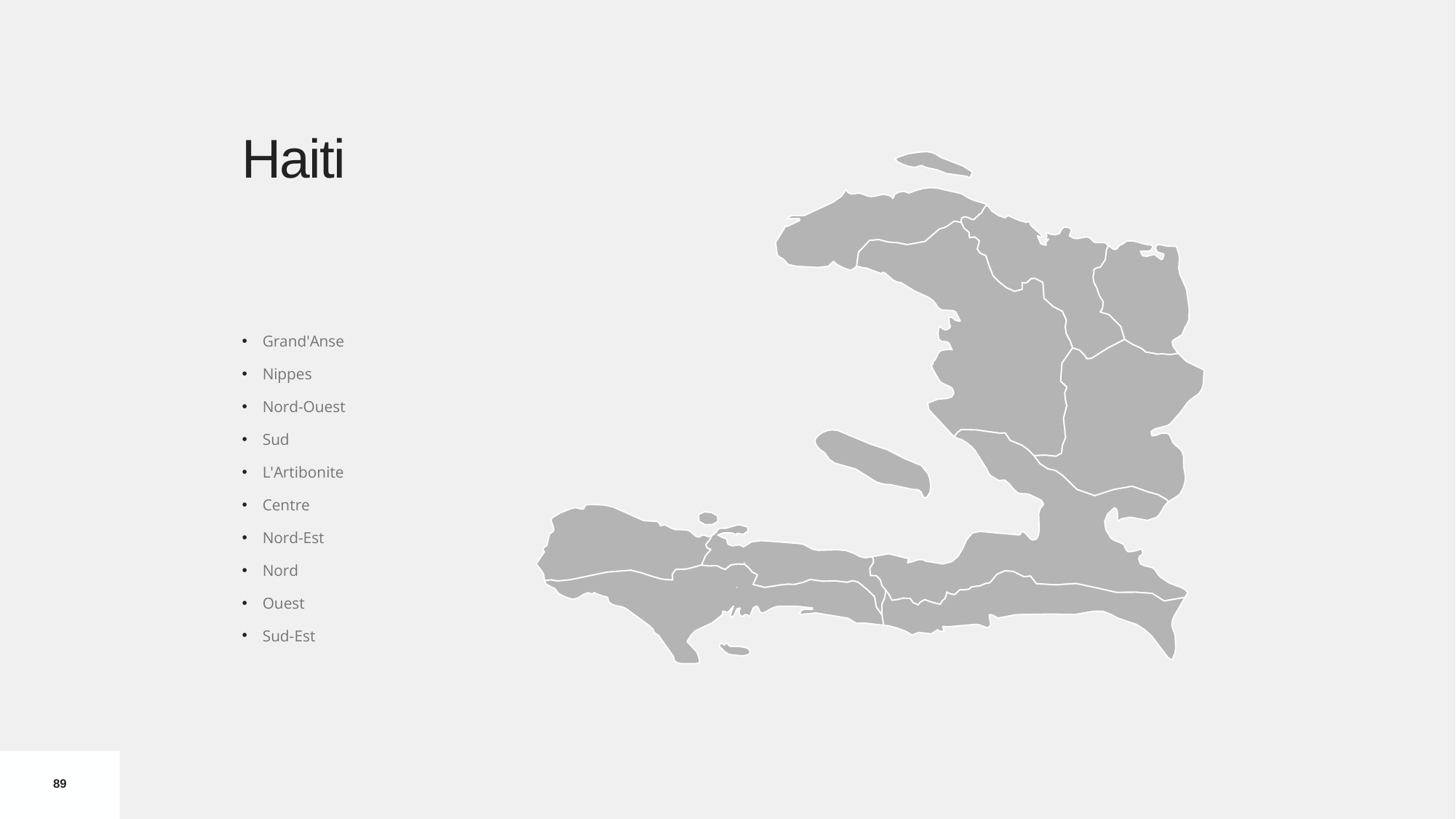

# Haiti

Grand'Anse
Nippes
Nord-Ouest
Sud
L'Artibonite
Centre
Nord-Est
Nord
Ouest
Sud-Est